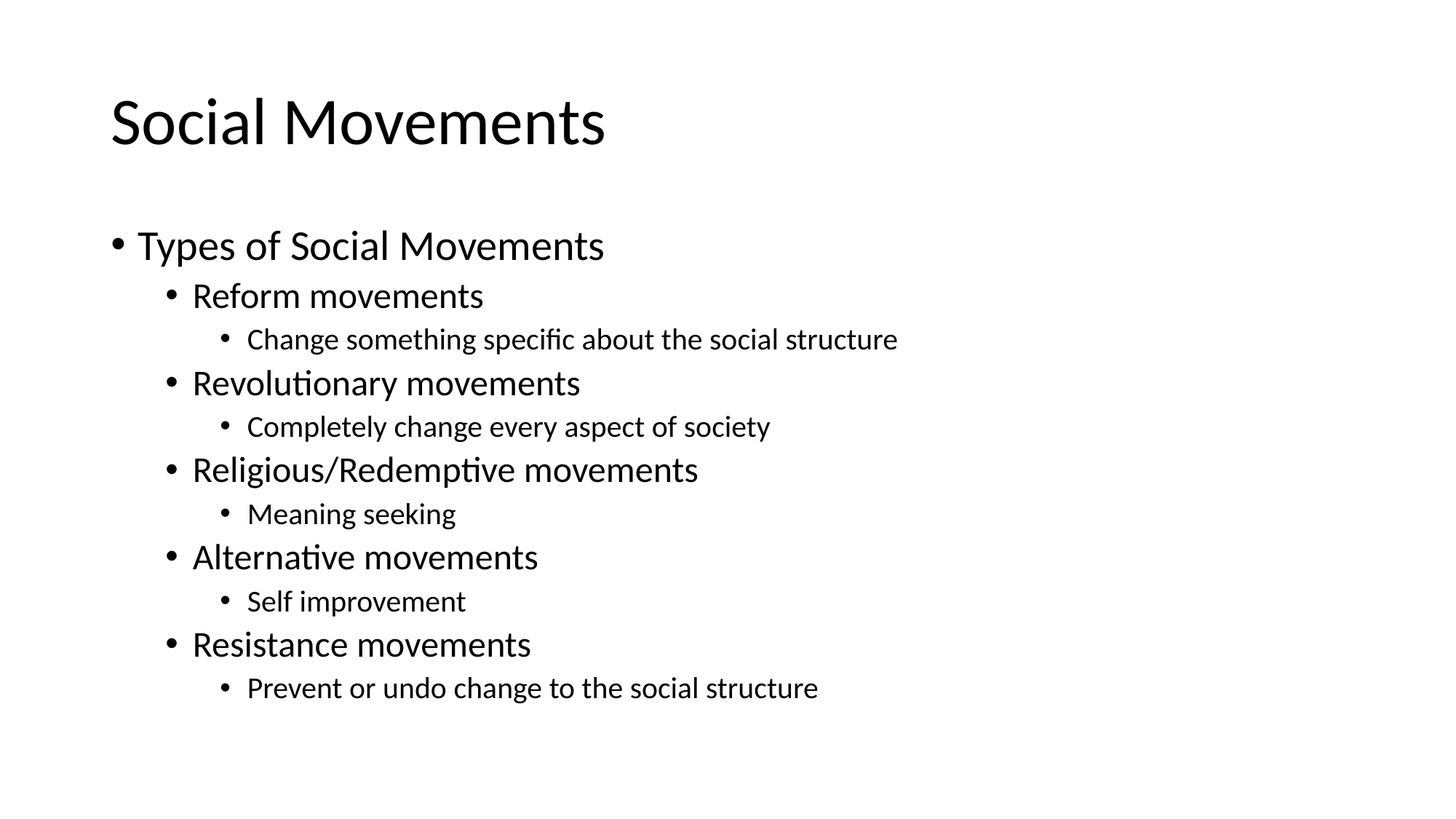

# Social Movements
Types of Social Movements
Reform movements
Change something specific about the social structure
Revolutionary movements
Completely change every aspect of society
Religious/Redemptive movements
Meaning seeking
Alternative movements
Self improvement
Resistance movements
Prevent or undo change to the social structure